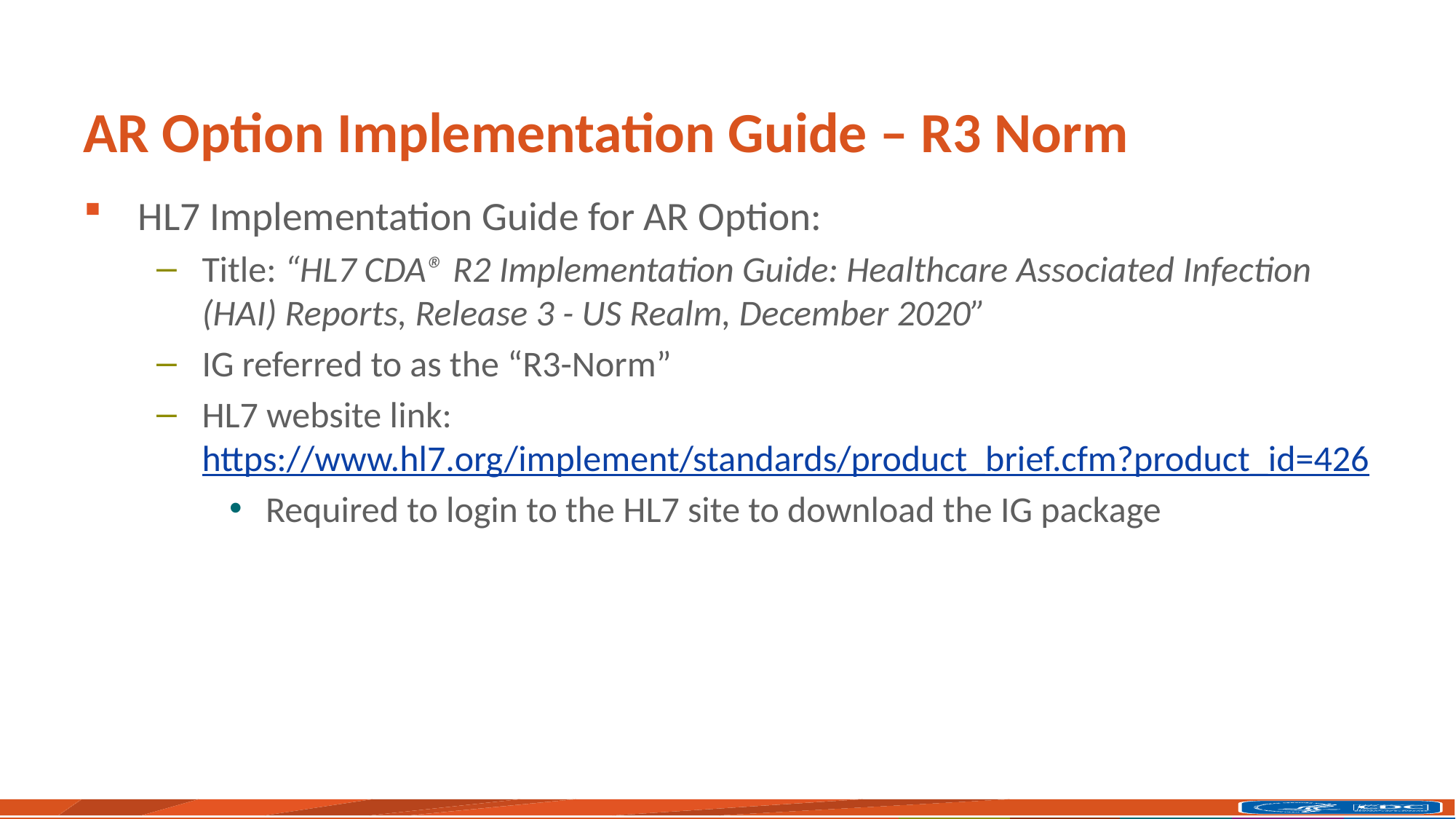

# AR Option Implementation Guide – R3 Norm
HL7 Implementation Guide for AR Option:
Title: “HL7 CDA® R2 Implementation Guide: Healthcare Associated Infection (HAI) Reports, Release 3 - US Realm, December 2020”
IG referred to as the “R3-Norm”
HL7 website link: https://www.hl7.org/implement/standards/product_brief.cfm?product_id=426
Required to login to the HL7 site to download the IG package